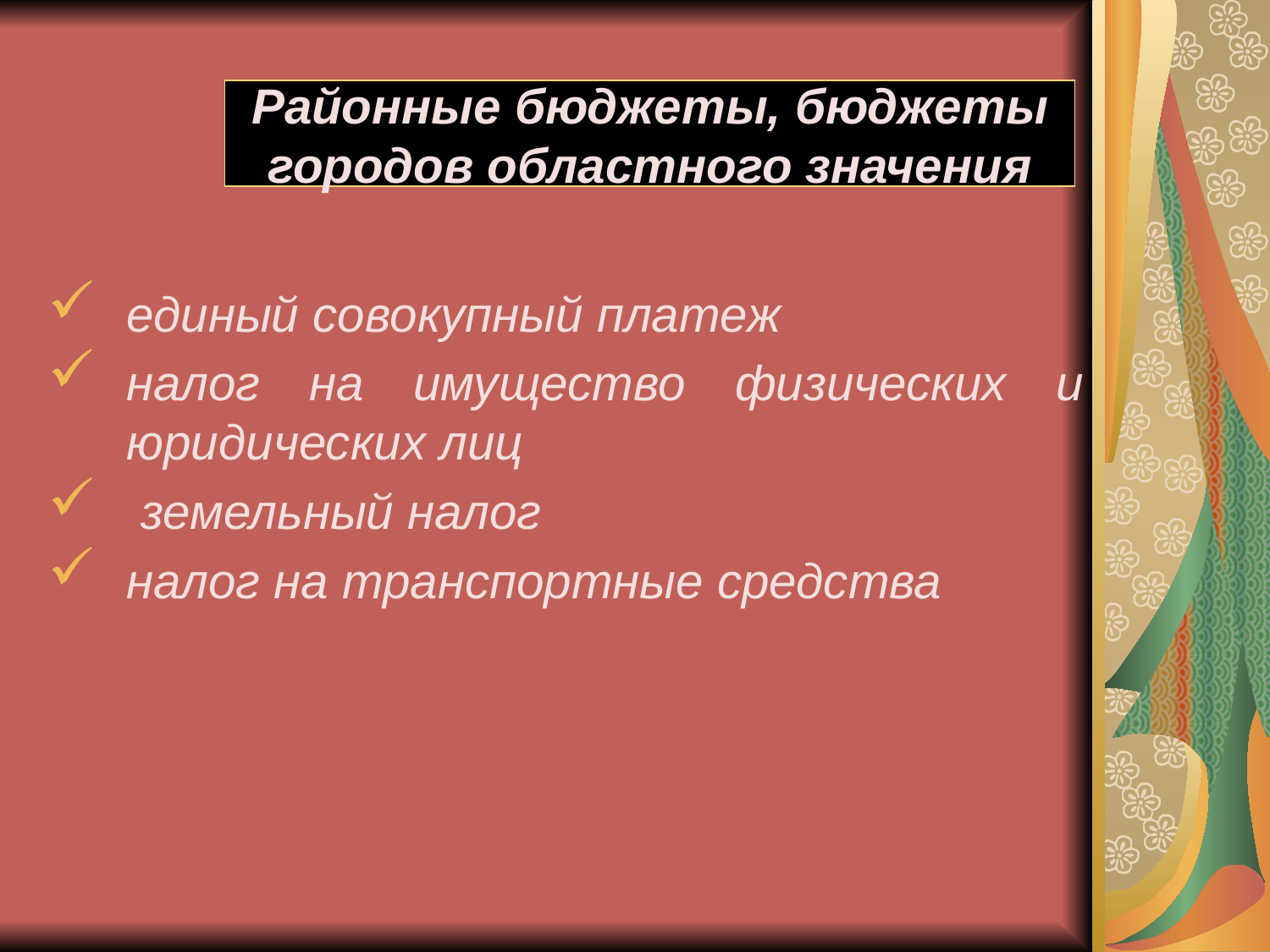

Районные бюджеты, бюджеты городов областного значения
единый совокупный платеж
налог на имущество физических и юридических лиц
 земельный налог
налог на транспортные средства